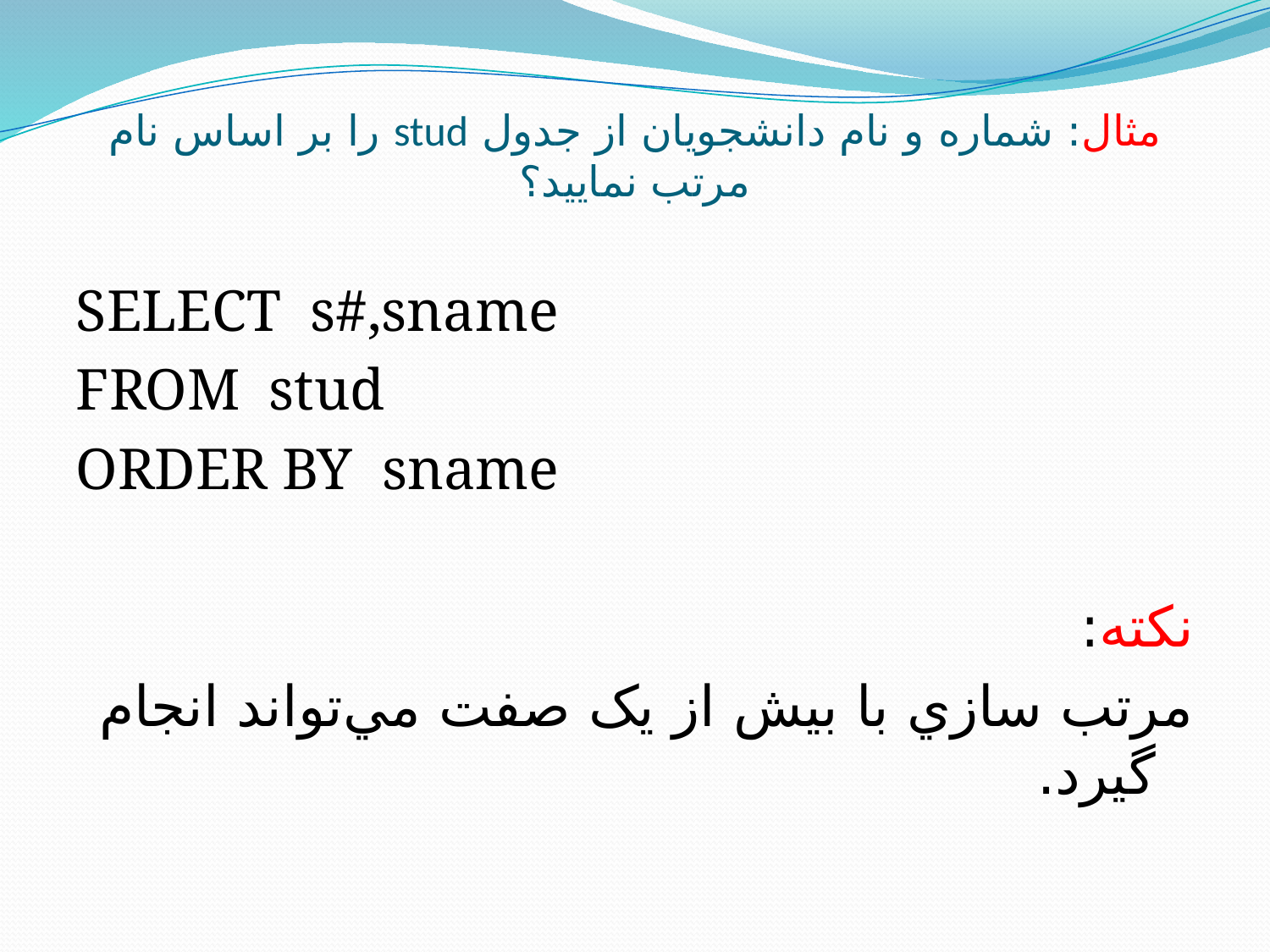

# مثال: شماره و نام دانشجويان از جدول stud را بر اساس نام مرتب نماييد؟
SELECT  s#,sname
FROM  stud
ORDER BY  sname

نکته:
مرتب سازي با بيش از يک صفت مي‌تواند انجام گيرد.